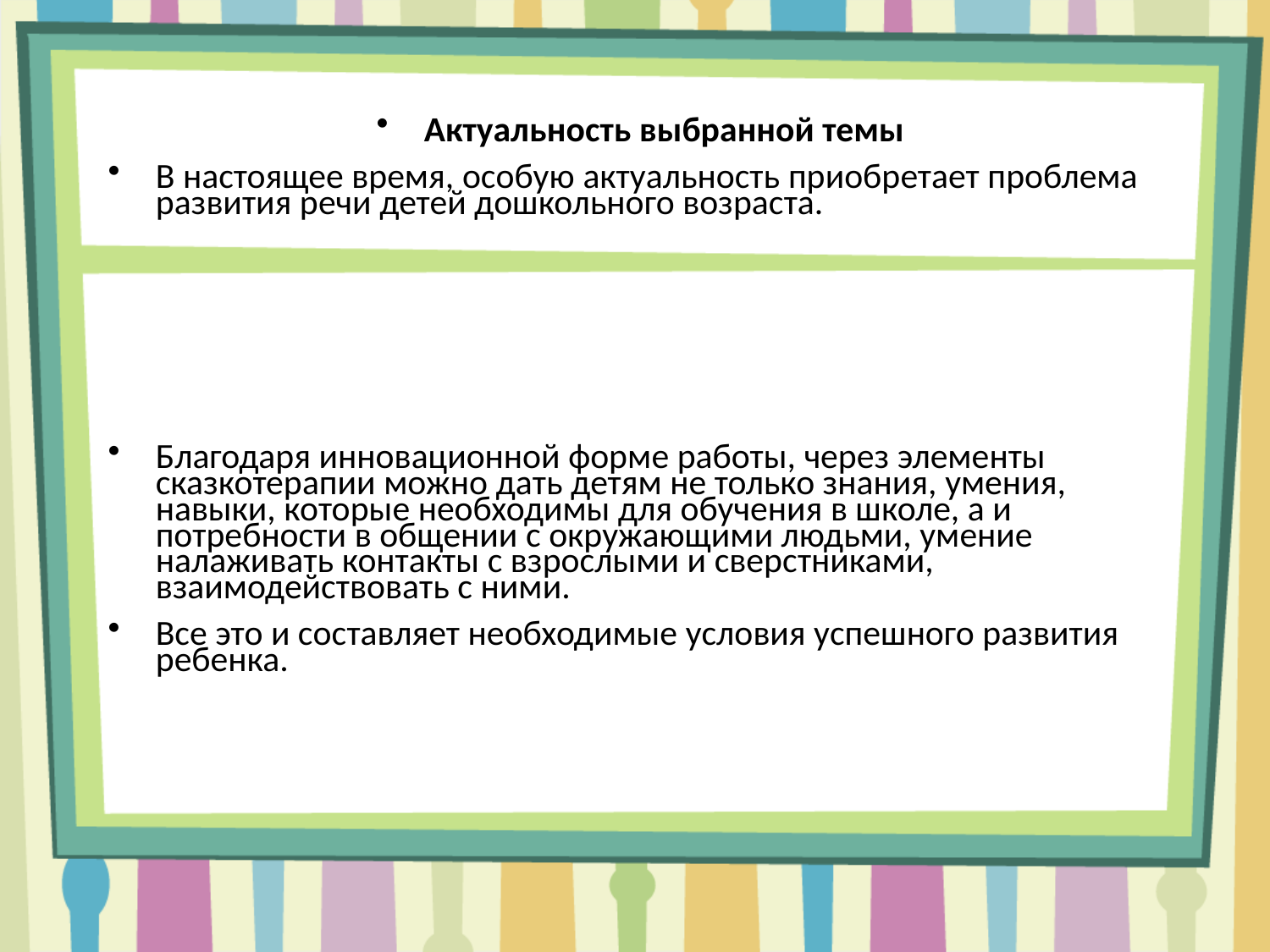

Актуальность выбранной темы
В настоящее время, особую актуальность приобретает проблема развития речи детей дошкольного возраста.

Благодаря инновационной форме работы, через элементы сказкотерапии можно дать детям не только знания, умения, навыки, которые необходимы для обучения в школе, а и потребности в общении с окружающими людьми, умение налаживать контакты с взрослыми и сверстниками, взаимодействовать с ними.
Все это и составляет необходимые условия успешного развития ребенка.